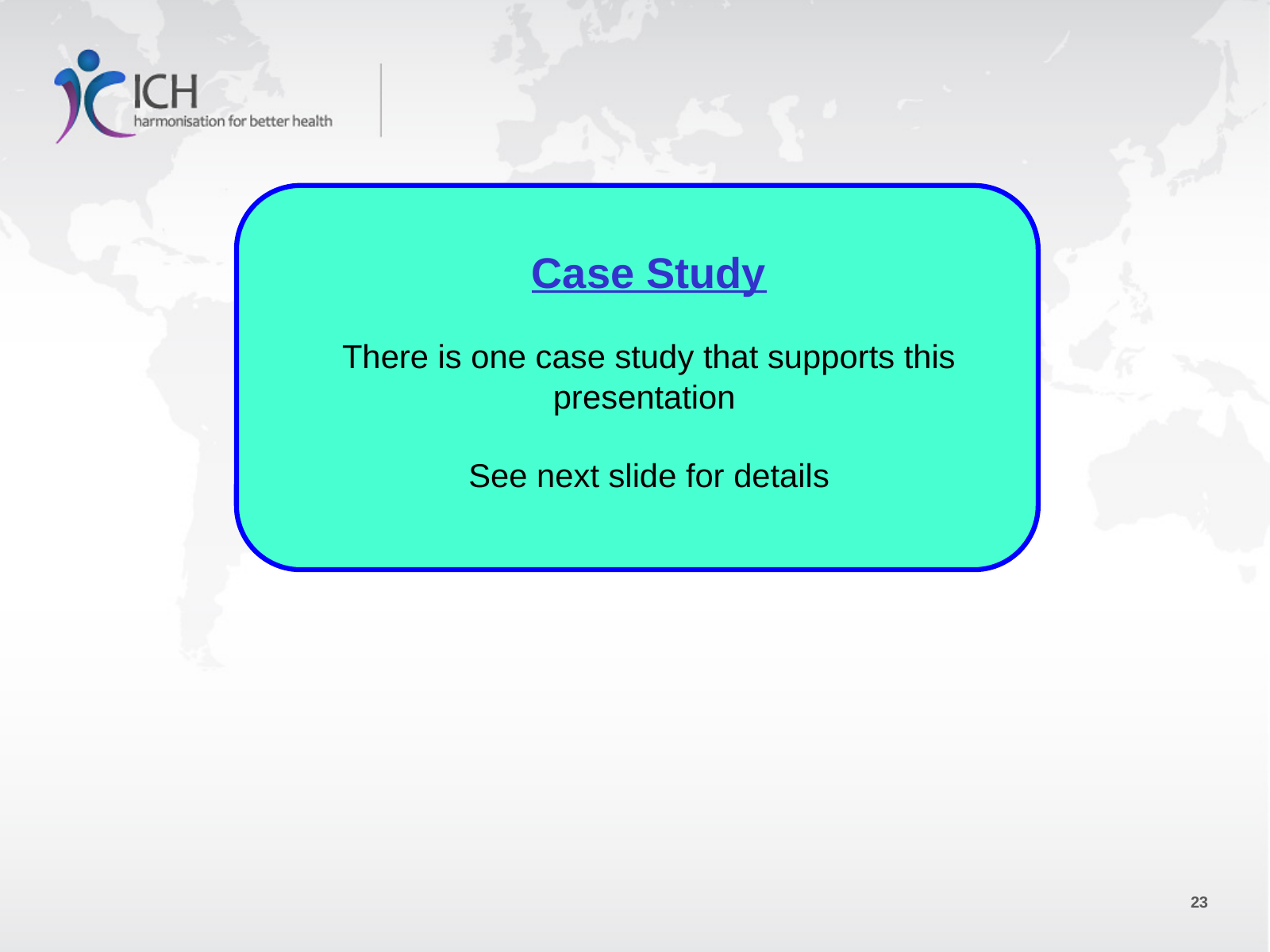

Case Study

There is one case study that supports this presentation

See next slide for details

23